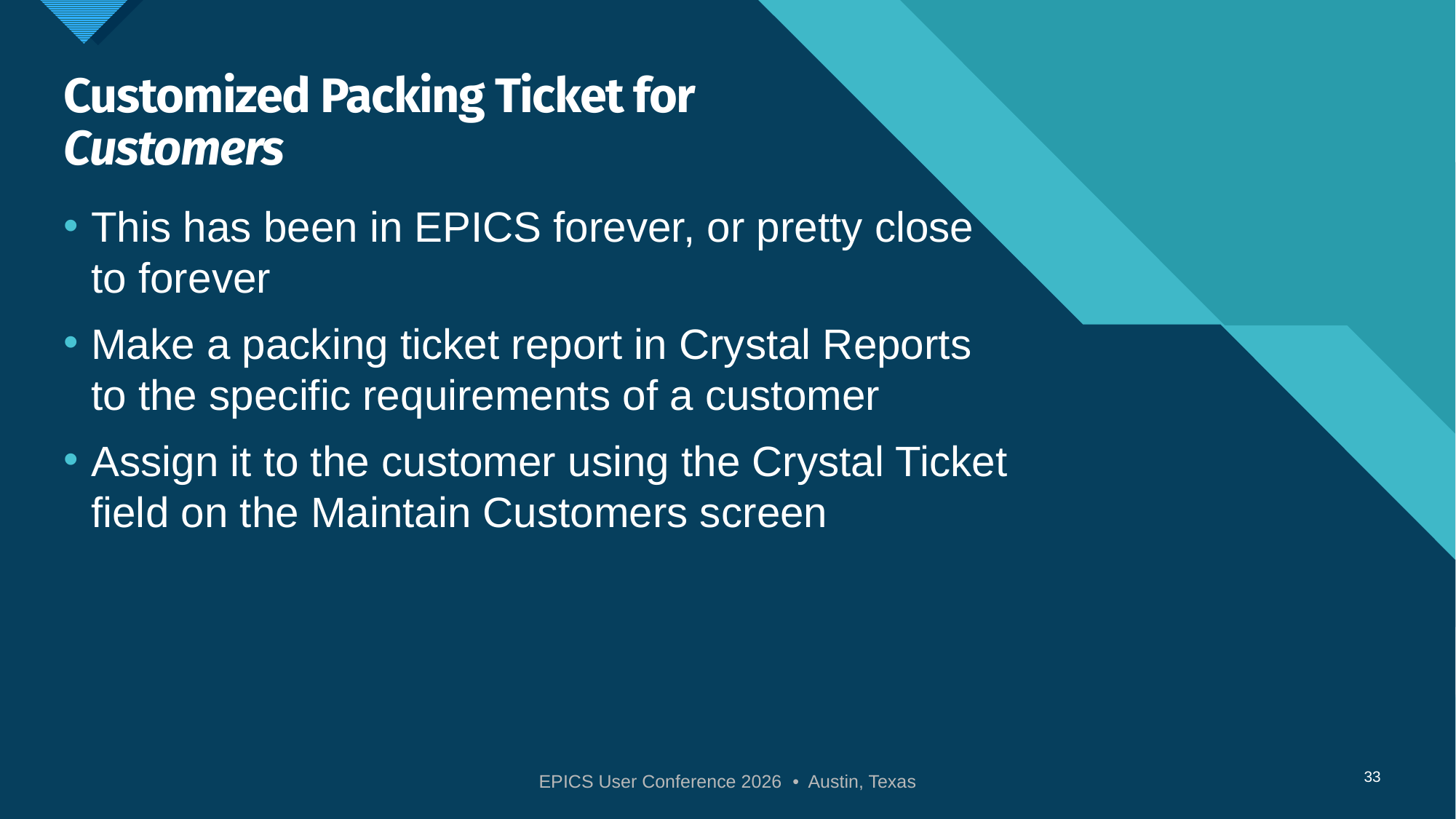

# Customized Packing Ticket for Customers
This has been in EPICS forever, or pretty close to forever
Make a packing ticket report in Crystal Reports to the specific requirements of a customer
Assign it to the customer using the Crystal Ticket field on the Maintain Customers screen
33
EPICS User Conference 2026  •  Austin, Texas